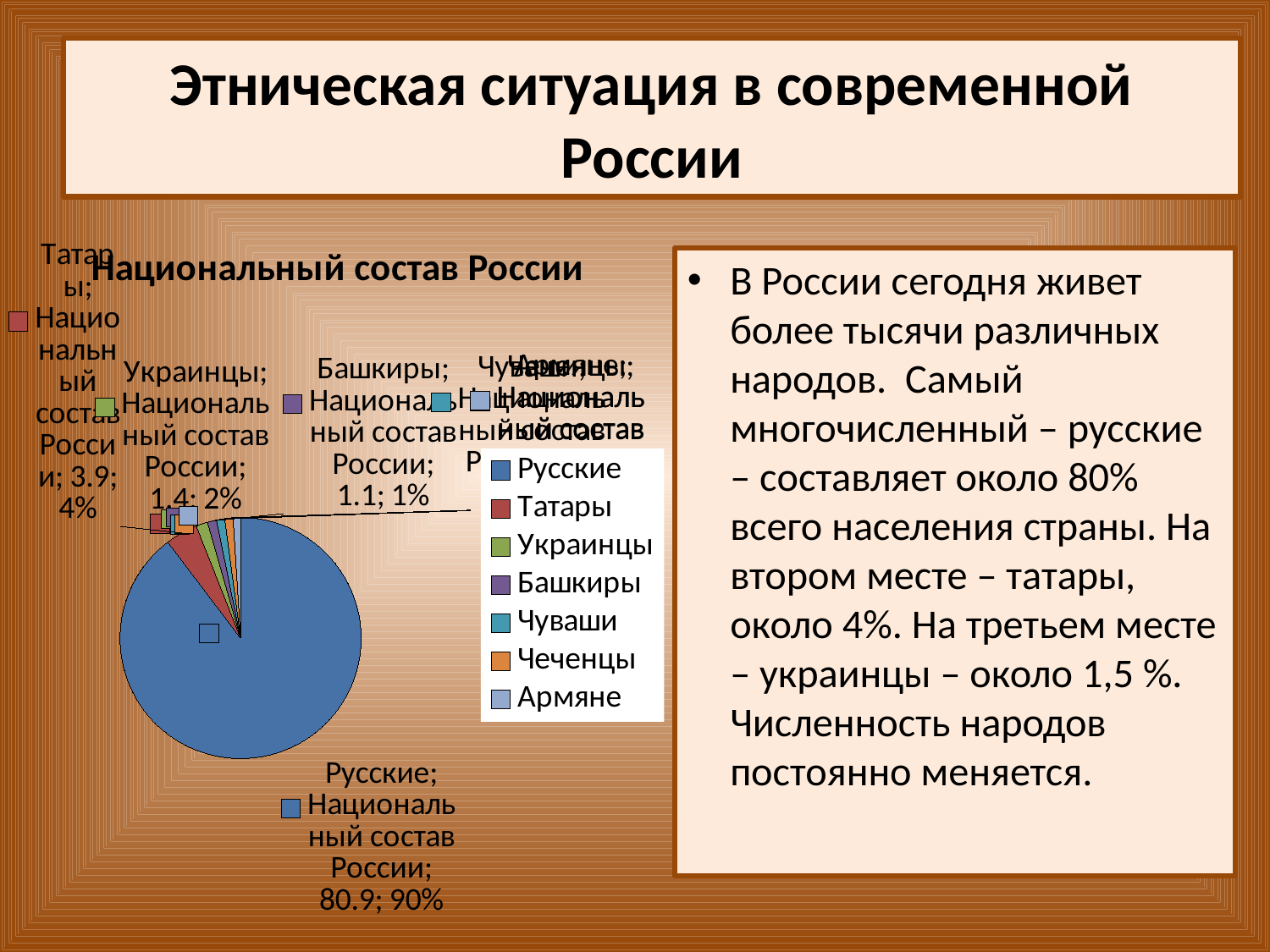

# Этническая ситуация в современной России

### Chart:

| Category | Национальный состав России |
|---|---|
| Русские | 80.9 |
| Татары | 3.9 |
| Украинцы | 1.4 |
| Башкиры | 1.1 |
| Чуваши | 1.0 |
| Чеченцы | 1.0 |
| Армяне | 0.9 |
В России сегодня живет более тысячи различных народов.  Самый многочисленный – русские – составляет около 80% всего населения страны. На втором месте – татары, около 4%. На третьем месте – украинцы – около 1,5 %. Численность народов постоянно меняется.